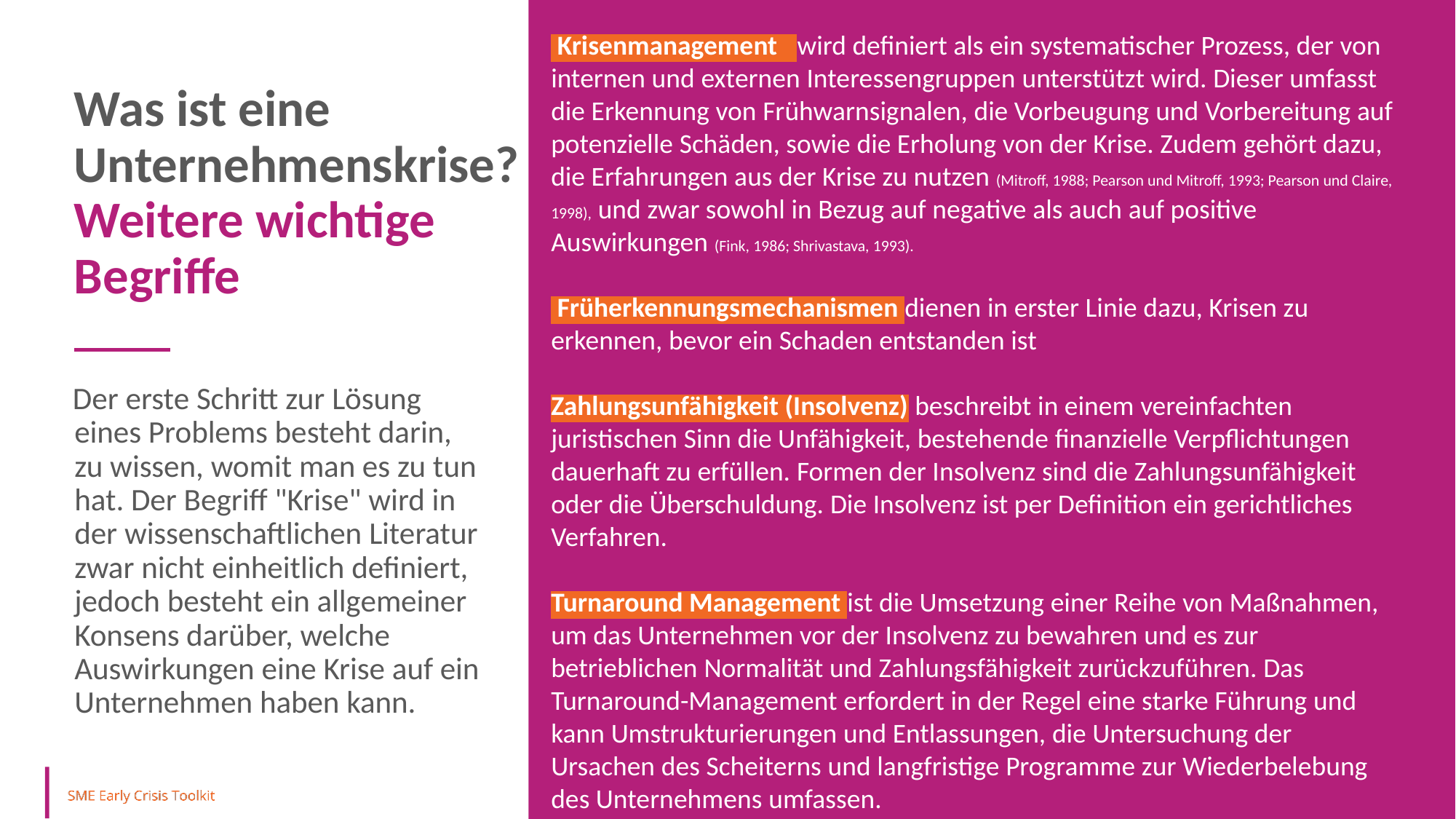

Krisenmanagement . wird definiert als ein systematischer Prozess, der von internen und externen Interessengruppen unterstützt wird. Dieser umfasst die Erkennung von Frühwarnsignalen, die Vorbeugung und Vorbereitung auf potenzielle Schäden, sowie die Erholung von der Krise. Zudem gehört dazu, die Erfahrungen aus der Krise zu nutzen (Mitroff, 1988; Pearson und Mitroff, 1993; Pearson und Claire, 1998), und zwar sowohl in Bezug auf negative als auch auf positive Auswirkungen (Fink, 1986; Shrivastava, 1993).

 Früherkennungsmechanismen dienen in erster Linie dazu, Krisen zu erkennen, bevor ein Schaden entstanden ist

Zahlungsunfähigkeit (Insolvenz) beschreibt in einem vereinfachten juristischen Sinn die Unfähigkeit, bestehende finanzielle Verpflichtungen dauerhaft zu erfüllen. Formen der Insolvenz sind die Zahlungsunfähigkeit oder die Überschuldung. Die Insolvenz ist per Definition ein gerichtliches Verfahren.

Turnaround Management ist die Umsetzung einer Reihe von Maßnahmen, um das Unternehmen vor der Insolvenz zu bewahren und es zur betrieblichen Normalität und Zahlungsfähigkeit zurückzuführen. Das Turnaround-Management erfordert in der Regel eine starke Führung und kann Umstrukturierungen und Entlassungen, die Untersuchung der Ursachen des Scheiterns und langfristige Programme zur Wiederbelebung des Unternehmens umfassen.
Was ist eine Unternehmenskrise? Weitere wichtige Begriffe

Der erste Schritt zur Lösung eines Problems besteht darin, zu wissen, womit man es zu tun hat. Der Begriff "Krise" wird in der wissenschaftlichen Literatur zwar nicht einheitlich definiert, jedoch besteht ein allgemeiner Konsens darüber, welche Auswirkungen eine Krise auf ein Unternehmen haben kann.